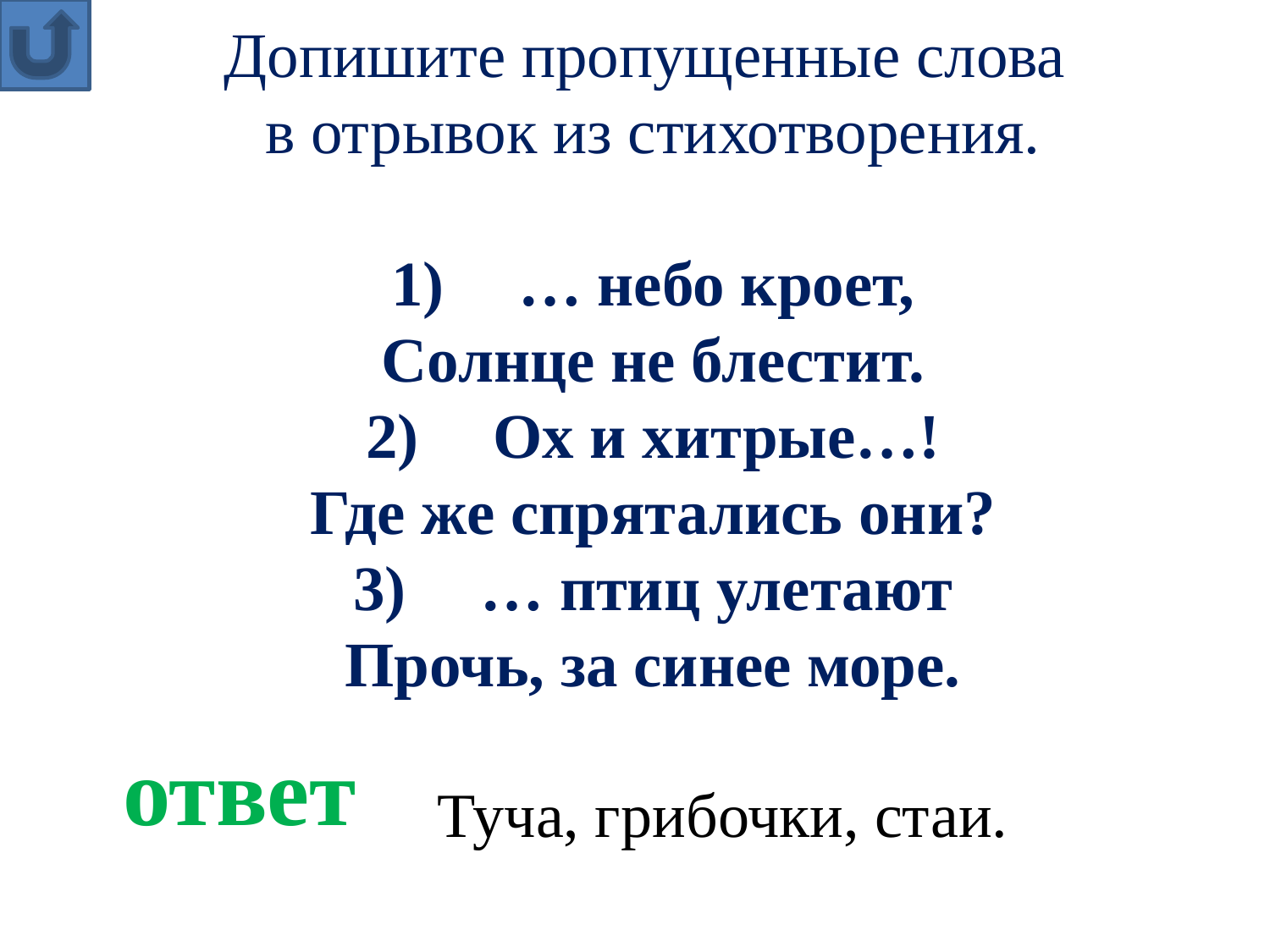

Допишите пропущенные слова
в отрывок из стихотворения.

1)	… небо кроет,
Солнце не блестит.
2)	Ох и хитрые…!
Где же спрятались они?
3)	… птиц улетают
Прочь, за синее море.
ответ
Туча, грибочки, стаи.